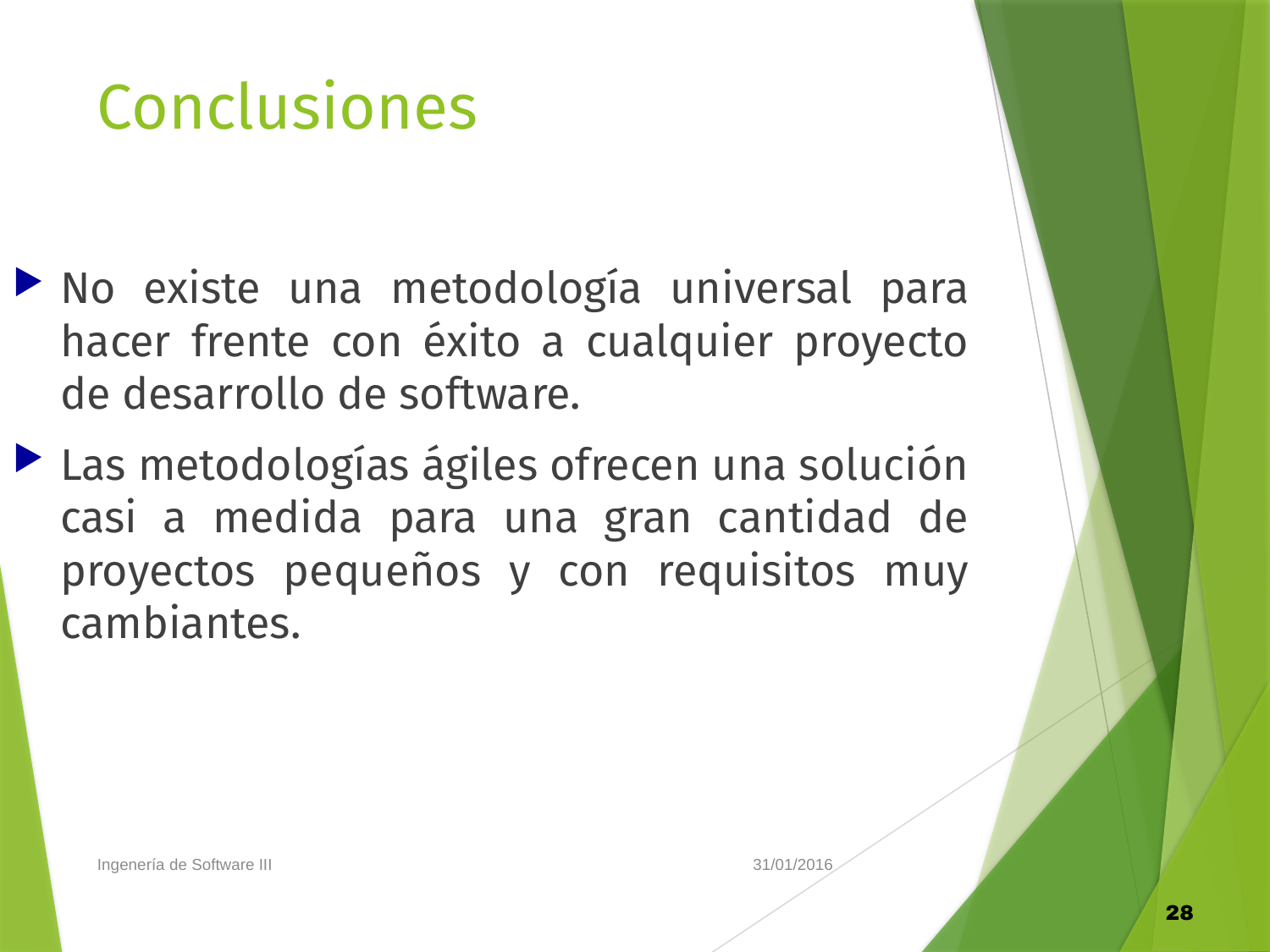

Conclusiones
No existe una metodología universal para hacer frente con éxito a cualquier proyecto de desarrollo de software.
Las metodologías ágiles ofrecen una solución casi a medida para una gran cantidad de proyectos pequeños y con requisitos muy cambiantes.
Ingenería de Software III
31/01/2016
28